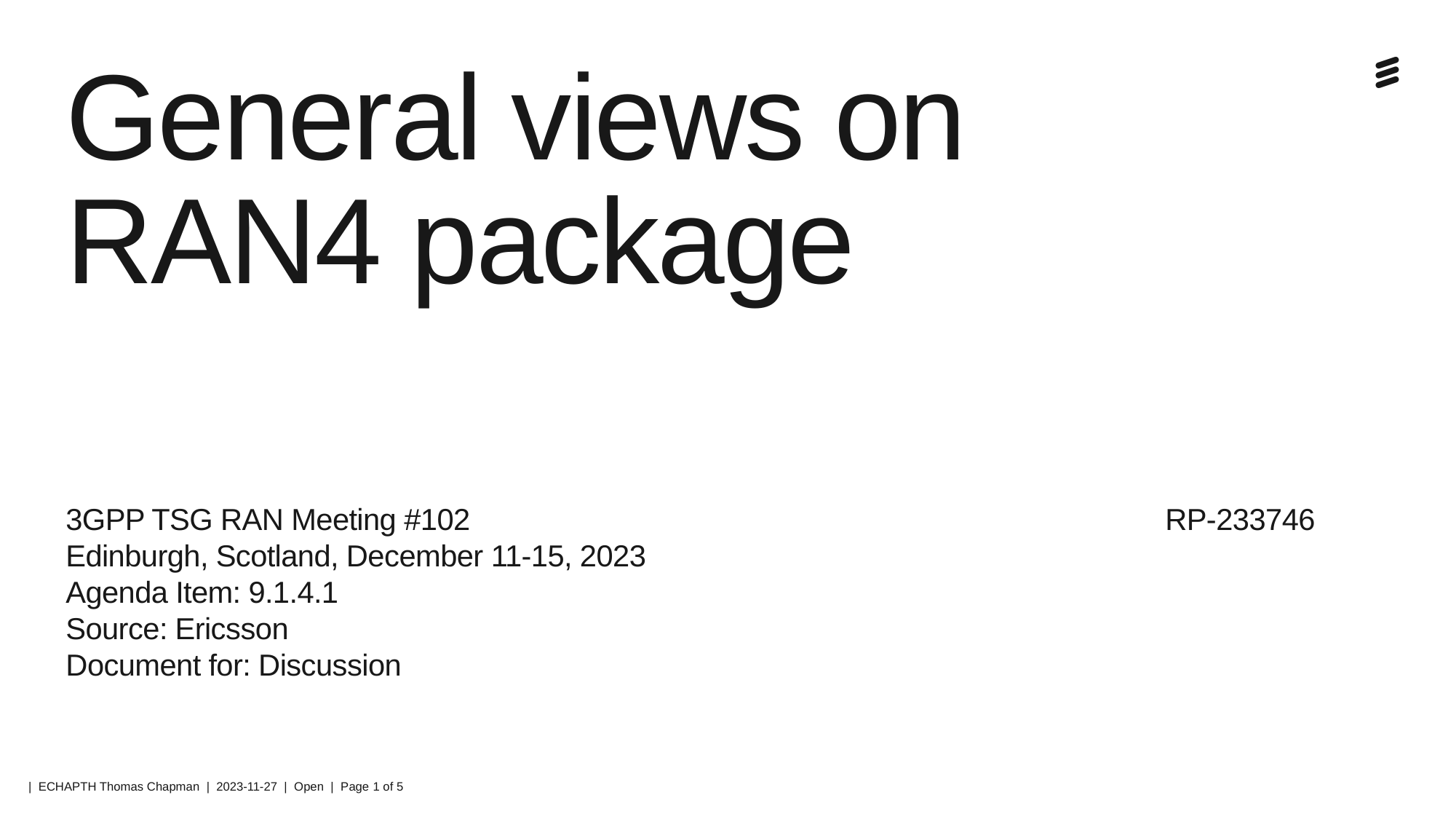

# General views on RAN4 package
3GPP TSG RAN Meeting #102							 RP-233746
Edinburgh, Scotland, December 11-15, 2023
Agenda Item: 9.1.4.1
Source: Ericsson
Document for: Discussion